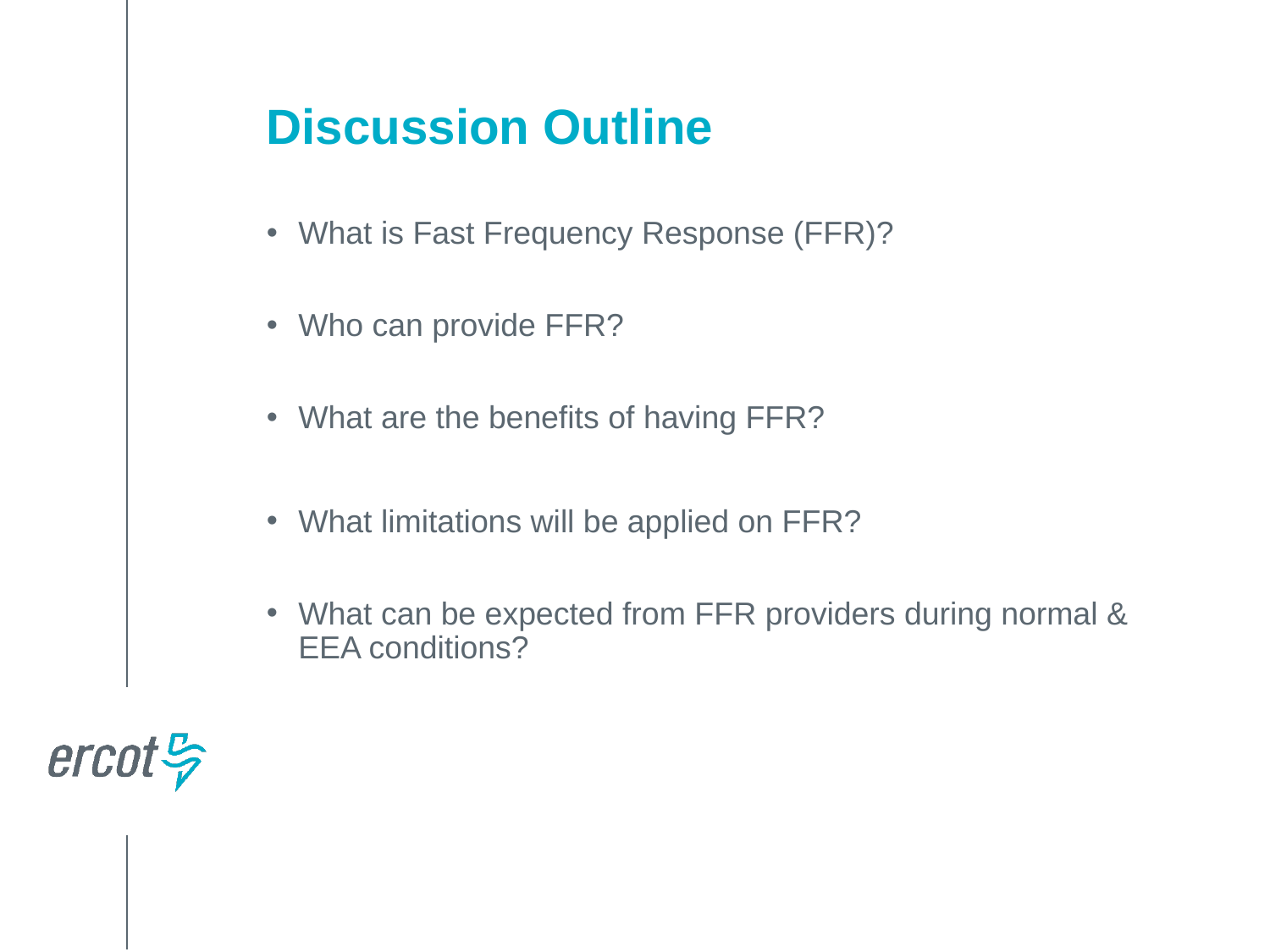

Discussion Outline

What is Fast Frequency Response (FFR)?

Who can provide FFR?

What are the benefits of having FFR?

What limitations will be applied on FFR?

What can be expected from FFR providers during normal & EEA conditions?